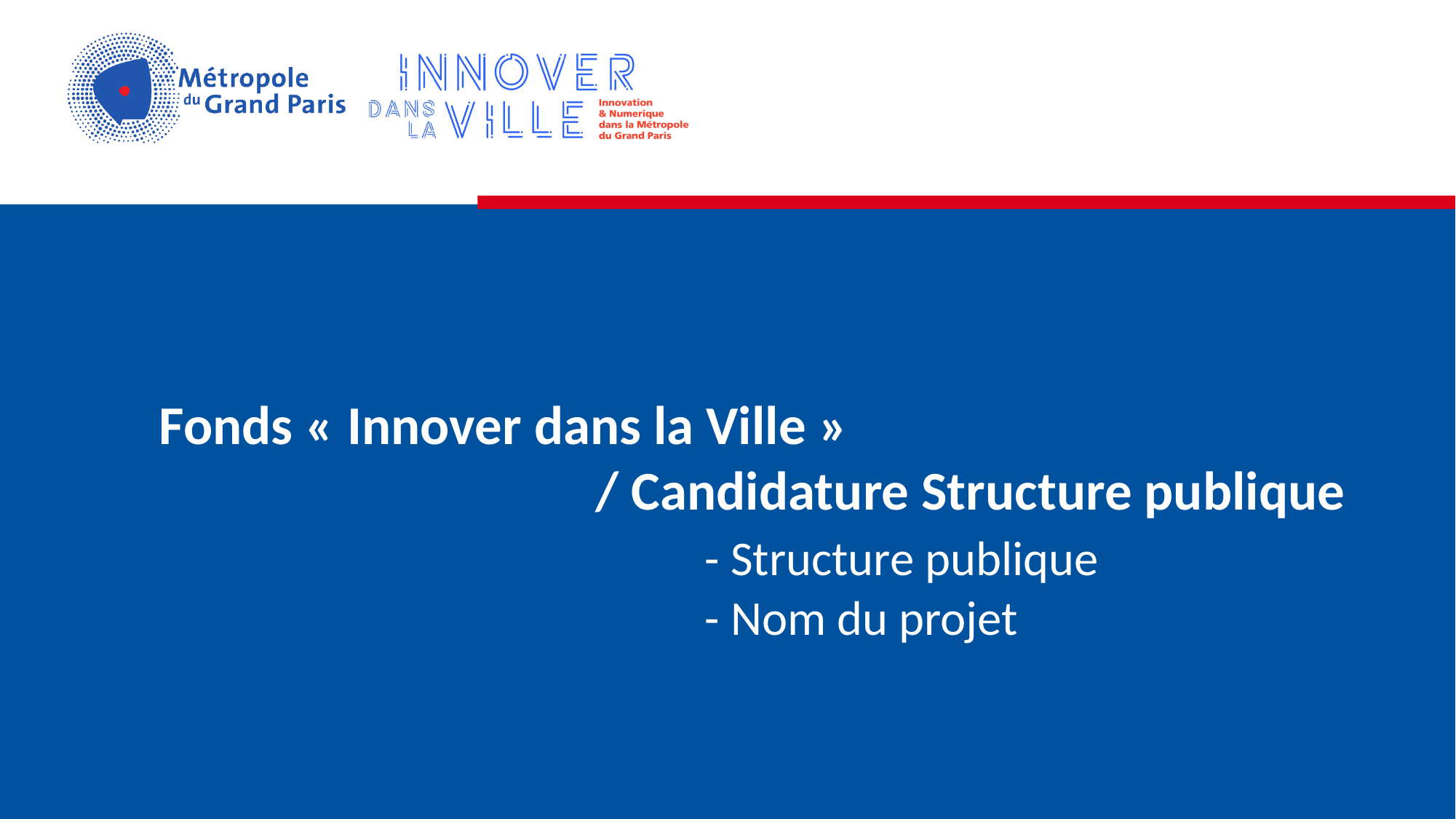

# Fonds « Innover dans la Ville » / Candidature Structure publique - Structure publique - Nom du projet